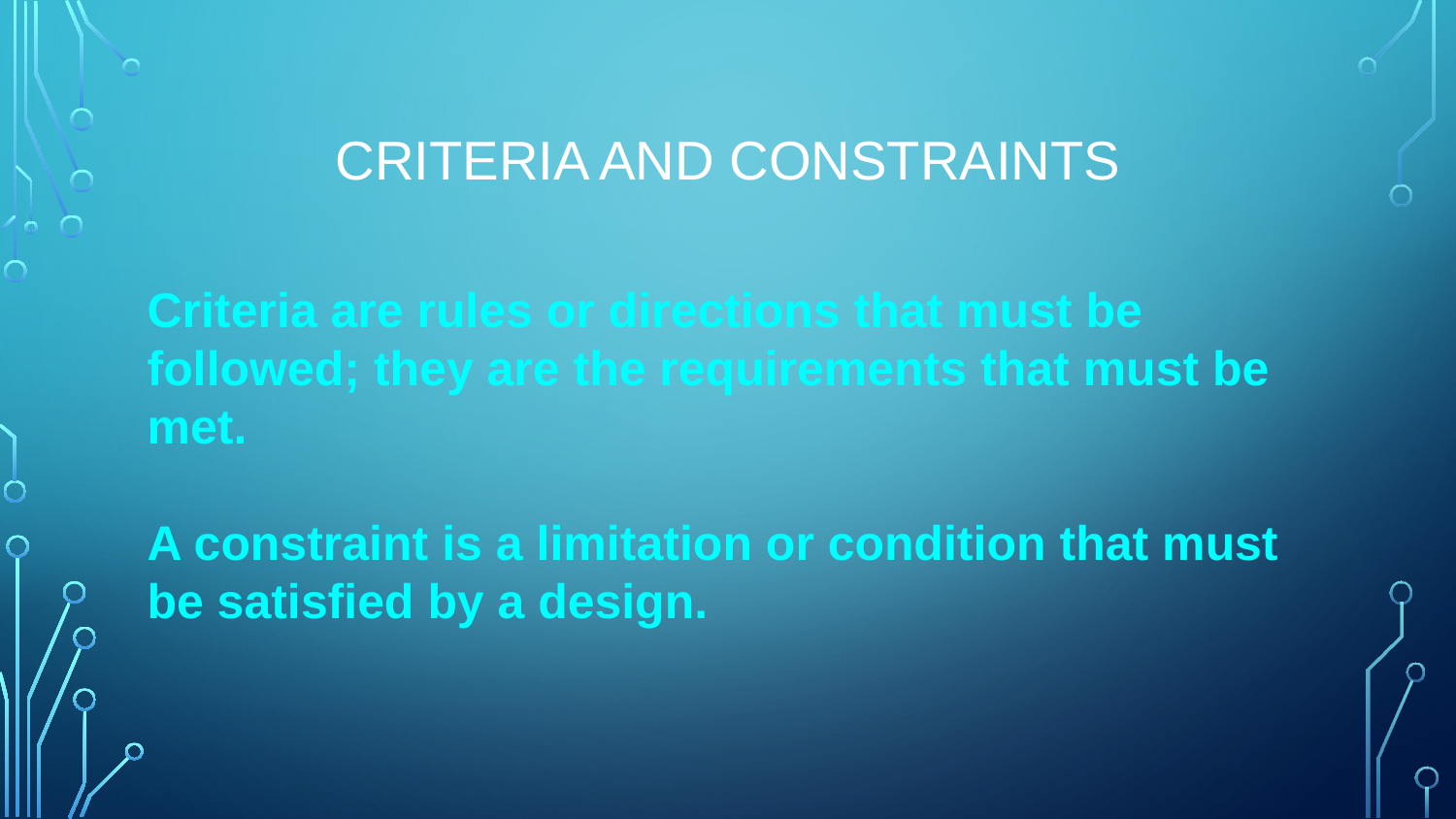

# CRITERIA AND CONSTRAINTS
Criteria are rules or directions that must be followed; they are the requirements that must be met.

A constraint is a limitation or condition that must be satisfied by a design.